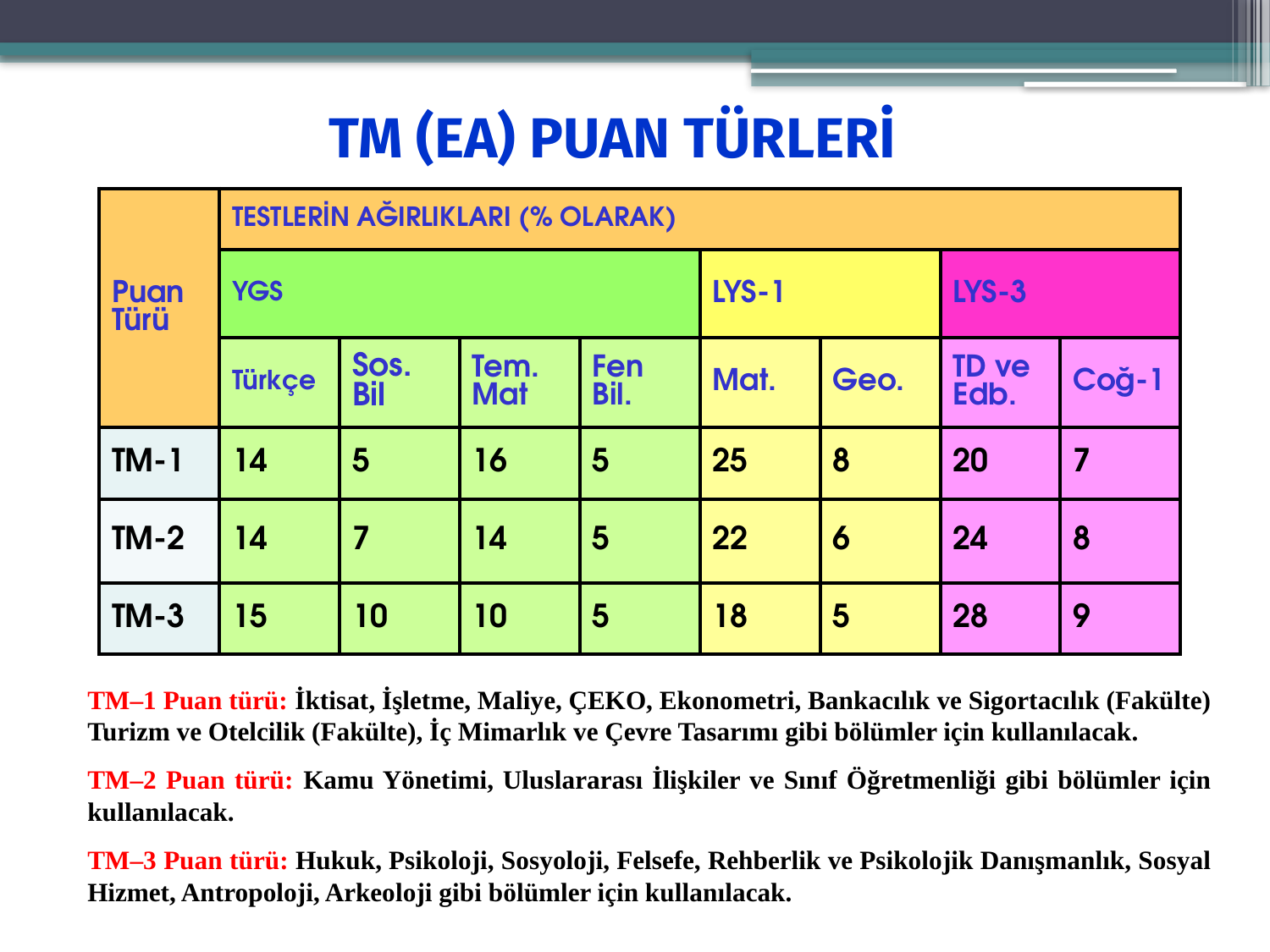

# TM (EA) PUAN TÜRLERİ
| Puan Türü | TESTLERİN AĞIRLIKLARI (% OLARAK) |  |  |  |  |  |  |  |
| --- | --- | --- | --- | --- | --- | --- | --- | --- |
|  | YGS |  |  |  | LYS-1 |  | LYS-3 |  |
|  | Türkçe | Sos. Bil | Tem. Mat | Fen Bil. | Mat. | Geo. | TD ve Edb. | Coğ-1 |
| TM-1 | 14 | 5 | 16 | 5 | 25 | 8 | 20 | 7 |
| TM-2 | 14 | 7 | 14 | 5 | 22 | 6 | 24 | 8 |
| TM-3 | 15 | 10 | 10 | 5 | 18 | 5 | 28 | 9 |
TM–1 Puan türü: İktisat, İşletme, Maliye, ÇEKO, Ekonometri, Bankacılık ve Sigortacılık (Fakülte) Turizm ve Otelcilik (Fakülte), İç Mimarlık ve Çevre Tasarımı gibi bölümler için kullanılacak.

TM–2 Puan türü: Kamu Yönetimi, Uluslararası İlişkiler ve Sınıf Öğretmenliği gibi bölümler için kullanılacak.

TM–3 Puan türü: Hukuk, Psikoloji, Sosyoloji, Felsefe, Rehberlik ve Psikolojik Danışmanlık, Sosyal Hizmet, Antropoloji, Arkeoloji gibi bölümler için kullanılacak.